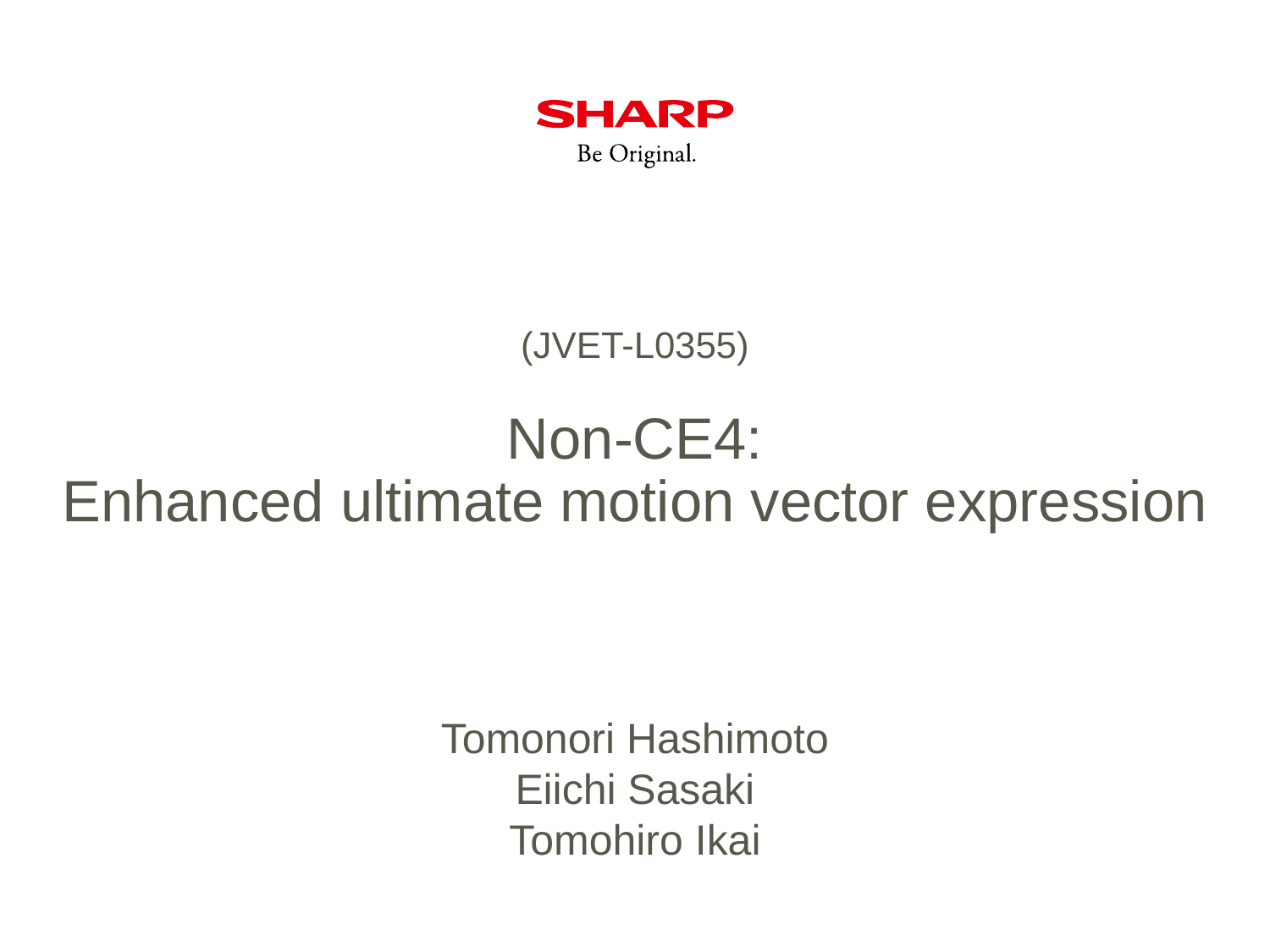

(JVET-L0355)
# Non-CE4: Enhanced ultimate motion vector expression
Tomonori Hashimoto
Eiichi Sasaki
Tomohiro Ikai